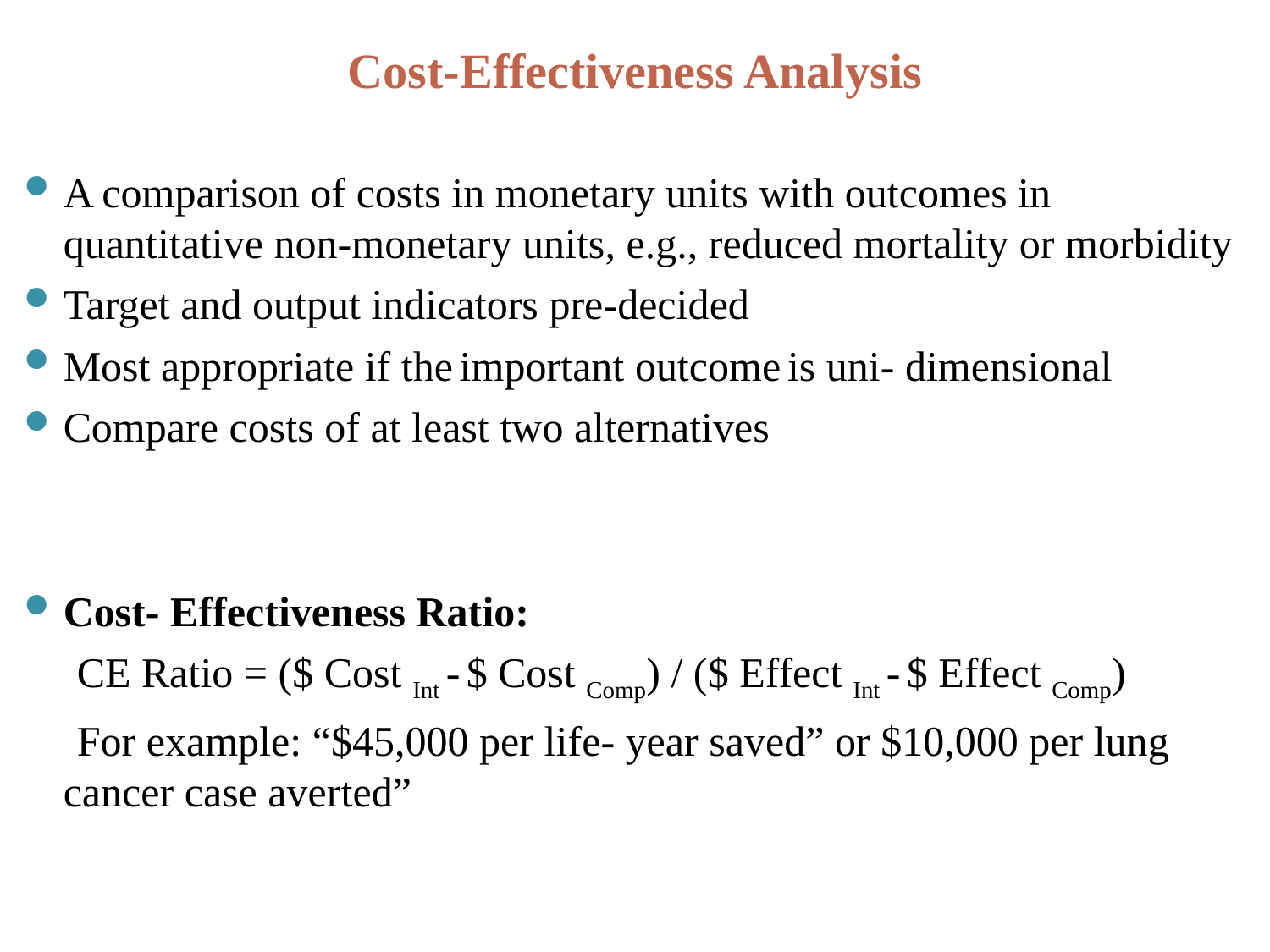

# Cost-Effectiveness Analysis
A comparison of costs in monetary units with outcomes in quantitative non-monetary units, e.g., reduced mortality or morbidity
Target and output indicators pre-decided
Most appropriate if the important outcome is uni- dimensional
Compare costs of at least two alternatives

Cost- Effectiveness Ratio:
     CE Ratio = ($ Cost Int - $ Cost Comp) / ($ Effect Int - $ Effect Comp)
     For example: “$45,000 per life- year saved” or $10,000 per lung cancer case averted”